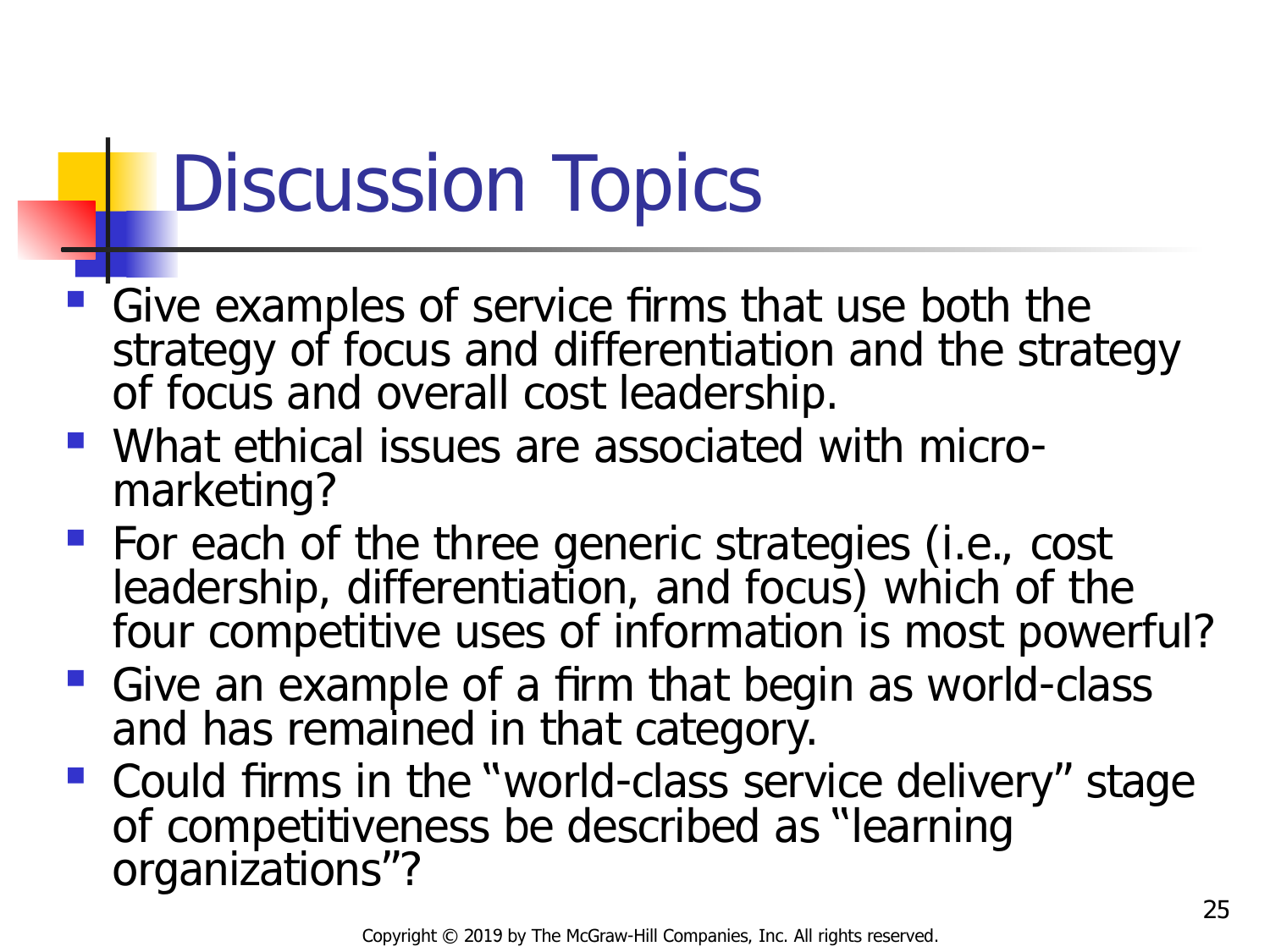

# Discussion Topics
Give examples of service firms that use both the strategy of focus and differentiation and the strategy of focus and overall cost leadership.
What ethical issues are associated with micro-marketing?
For each of the three generic strategies (i.e., cost leadership, differentiation, and focus) which of the four competitive uses of information is most powerful?
Give an example of a firm that begin as world-class and has remained in that category.
Could firms in the “world-class service delivery” stage of competitiveness be described as “learning organizations”?
25
Copyright © 2019 by The McGraw-Hill Companies, Inc. All rights reserved.